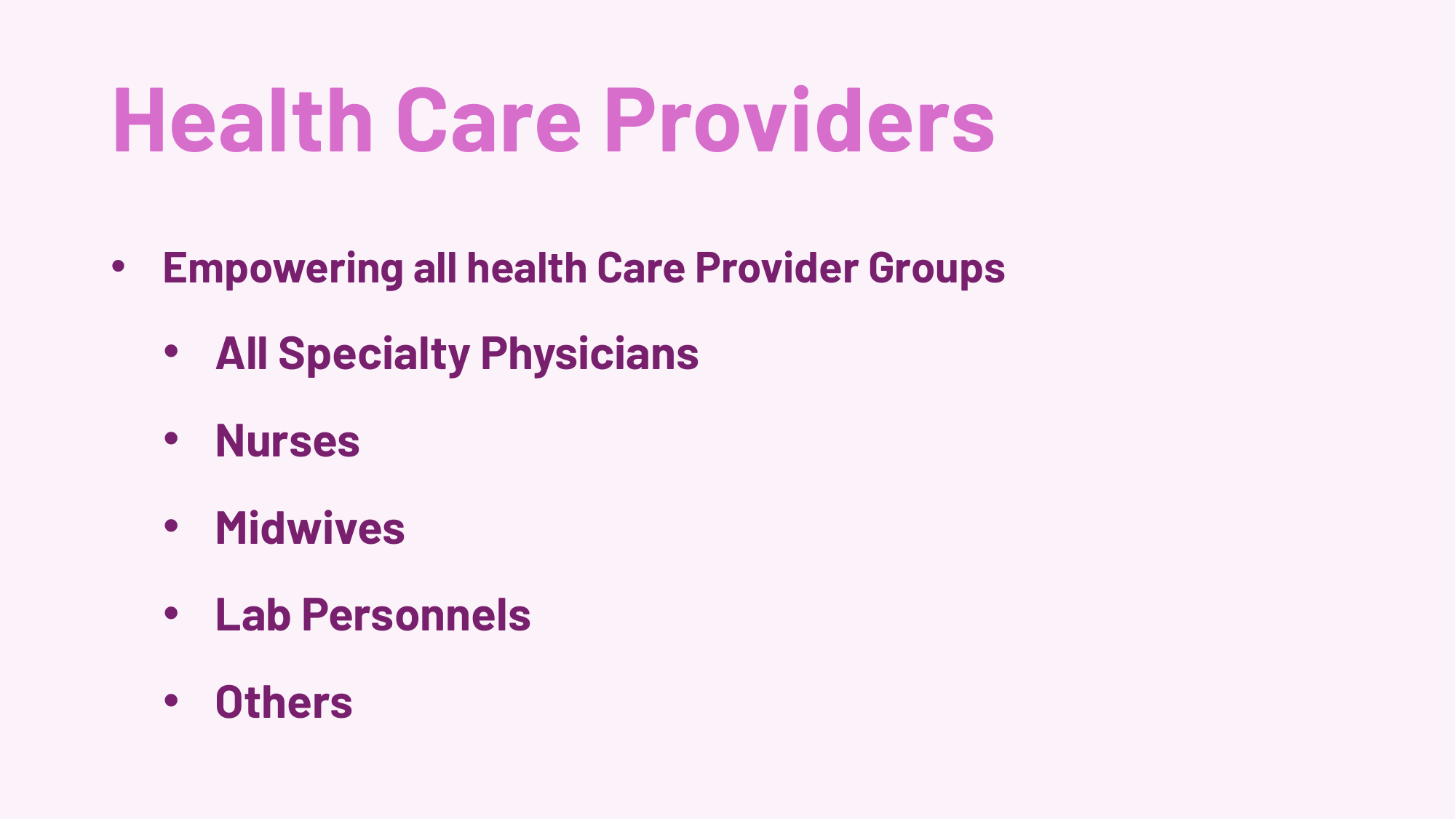

# Health Care Providers
Empowering all health Care Provider Groups
All Specialty Physicians
Nurses
Midwives
Lab Personnels
Others